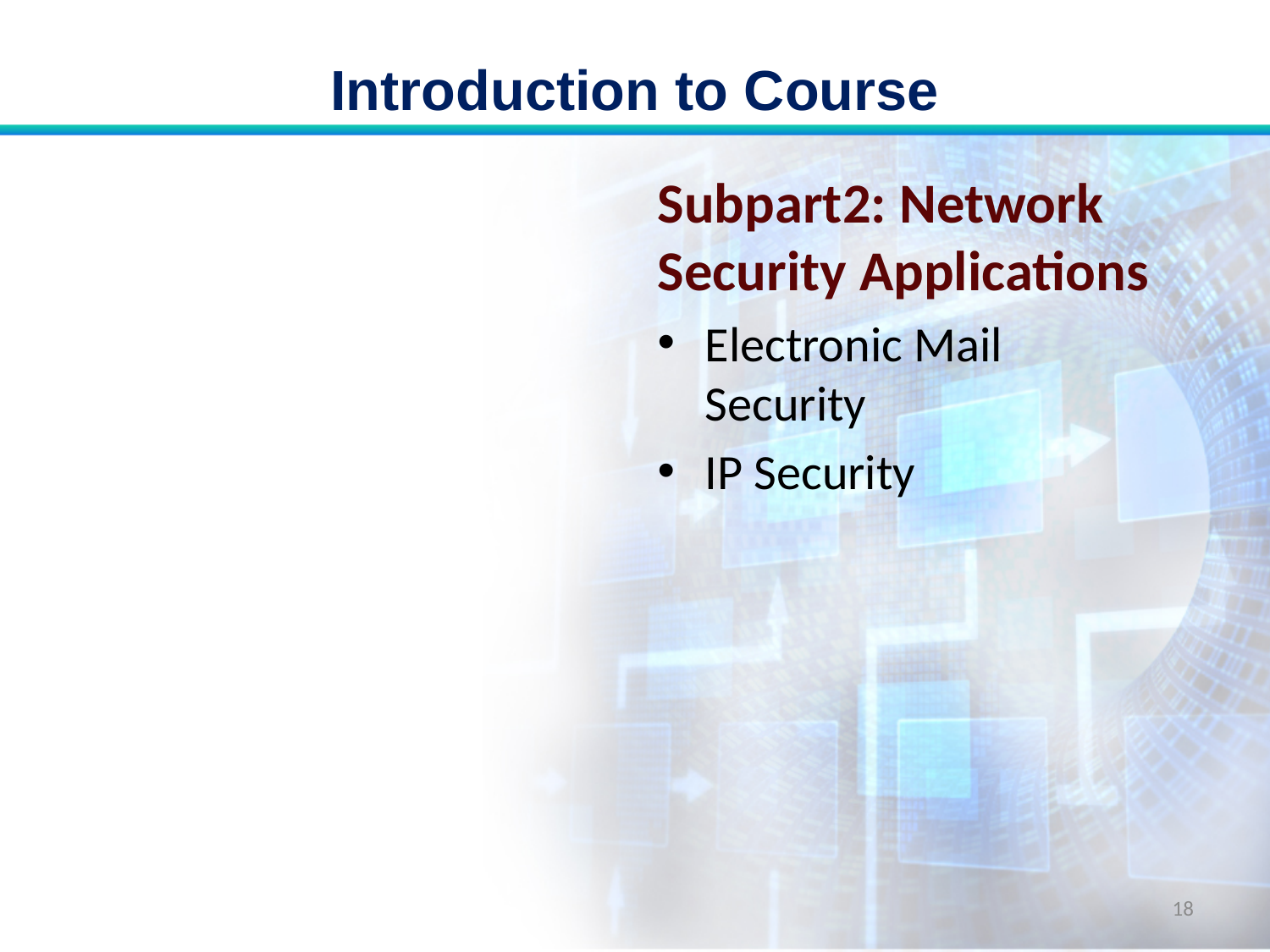

# Introduction to Course
Subpart2: Network Security Applications
Electronic Mail Security
IP Security

18